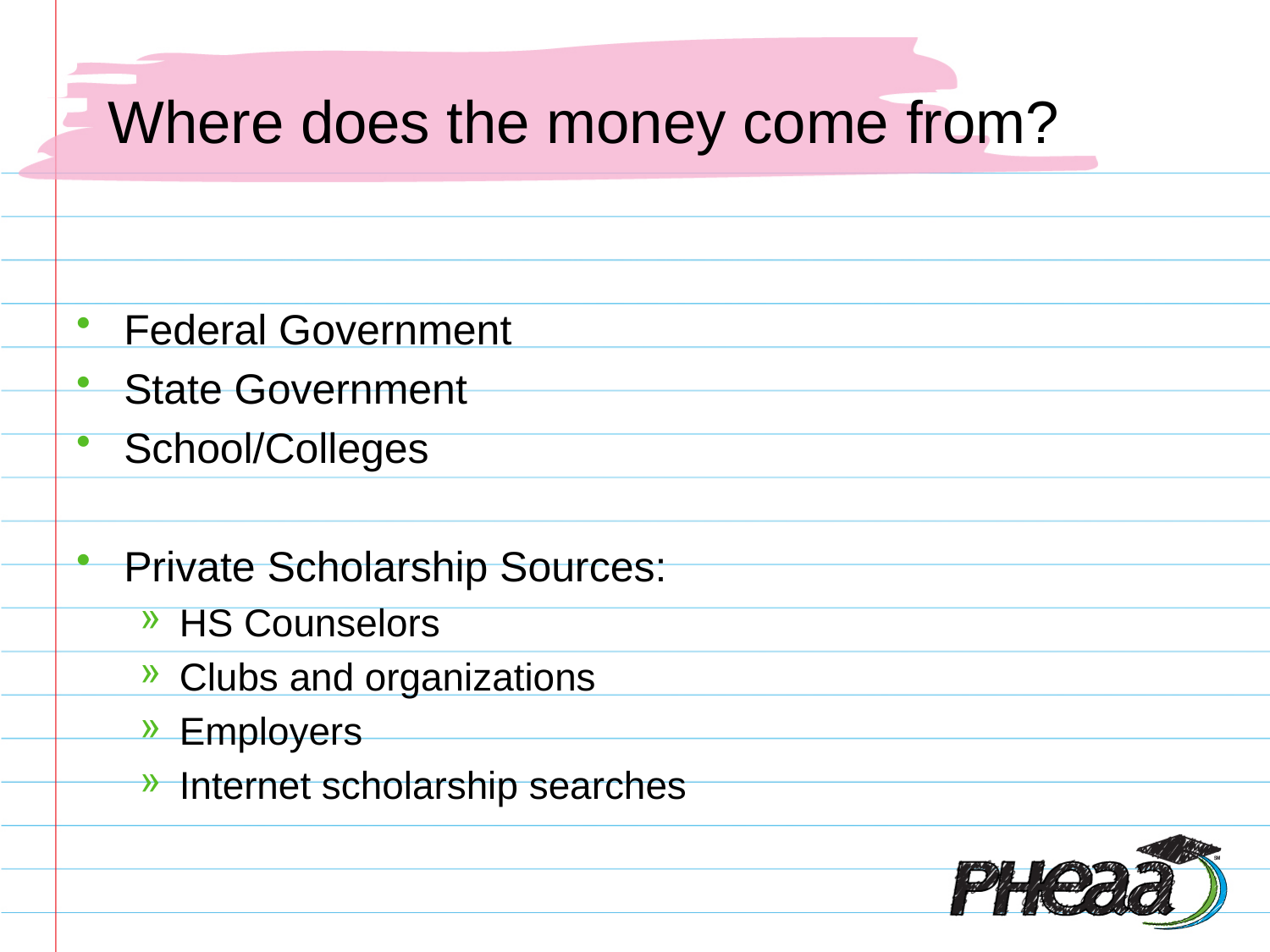

# Where does the money come from?
Federal Government
State Government
School/Colleges

Private Scholarship Sources:
HS Counselors
Clubs and organizations
Employers
Internet scholarship searches